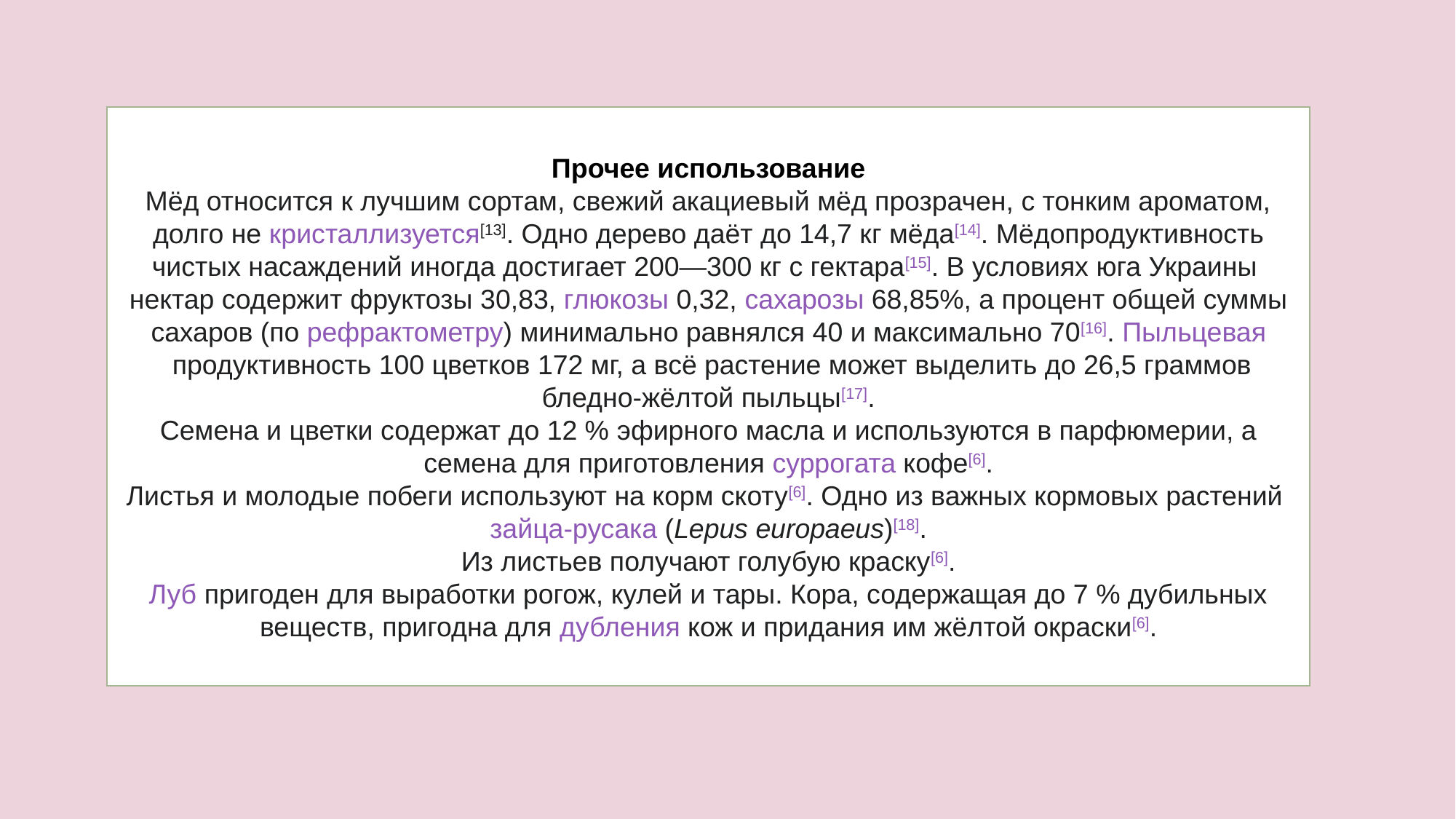

Прочее использование
Мёд относится к лучшим сортам, свежий акациевый мёд прозрачен, с тонким ароматом, долго не кристаллизуется[13]. Одно дерево даёт до 14,7 кг мёда[14]. Мёдопродуктивность чистых насаждений иногда достигает 200—300 кг с гектара[15]. В условиях юга Украины нектар содержит фруктозы 30,83, глюкозы 0,32, сахарозы 68,85%, а процент общей суммы сахаров (по рефрактометру) минимально равнялся 40 и максимально 70[16]. Пыльцевая продуктивность 100 цветков 172 мг, а всё растение может выделить до 26,5 граммов бледно-жёлтой пыльцы[17].
Семена и цветки содержат до 12 % эфирного масла и используются в парфюмерии, а семена для приготовления суррогата кофе[6].
Листья и молодые побеги используют на корм скоту[6]. Одно из важных кормовых растений зайца-русака (Lepus europaeus)[18].
Из листьев получают голубую краску[6].
Луб пригоден для выработки рогож, кулей и тары. Кора, содержащая до 7 % дубильных веществ, пригодна для дубления кож и придания им жёлтой окраски[6].